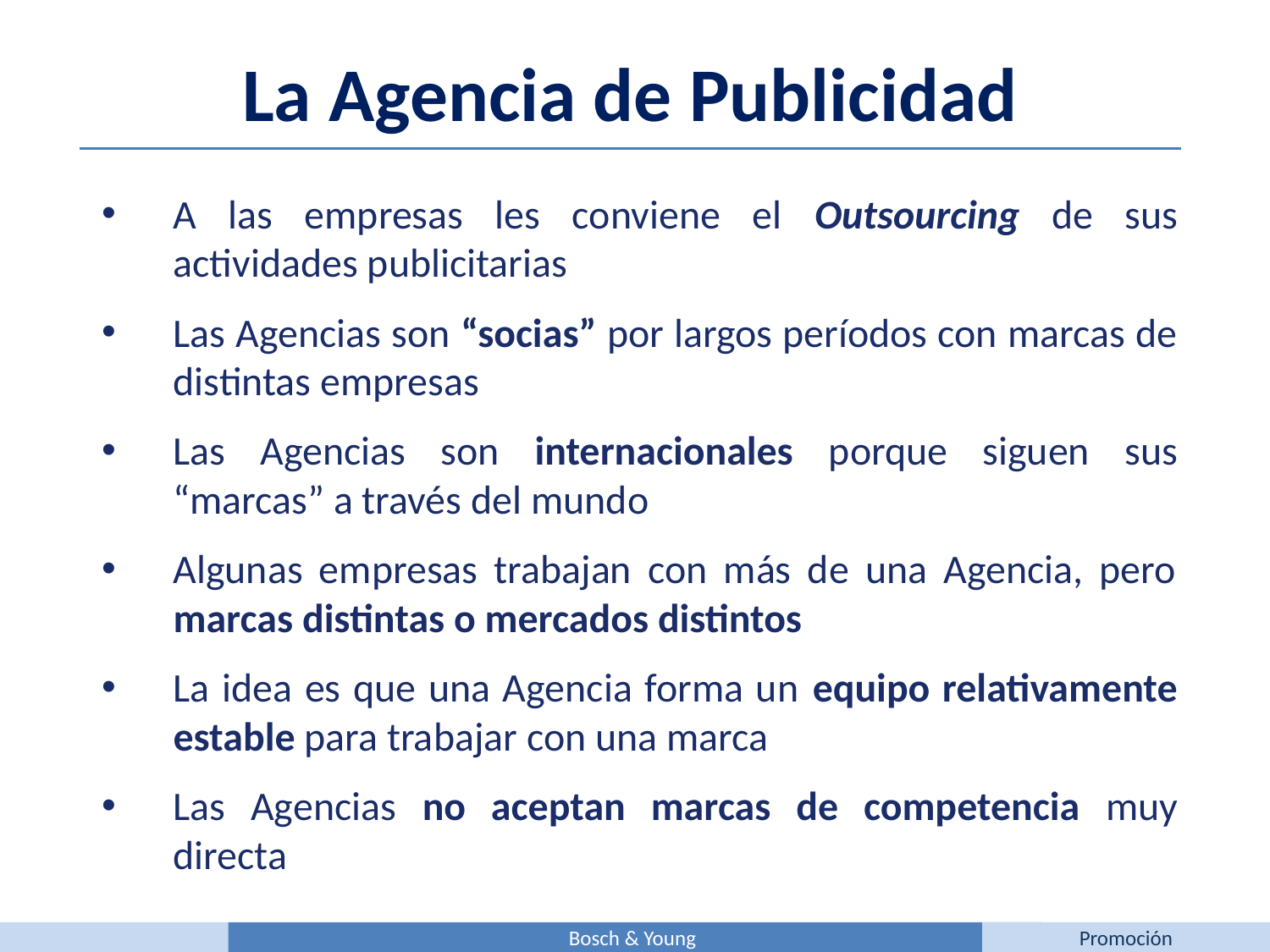

La Agencia de Publicidad
A las empresas les conviene el Outsourcing de sus actividades publicitarias

Las Agencias son “socias” por largos períodos con marcas de distintas empresas

Las Agencias son internacionales porque siguen sus “marcas” a través del mundo

Algunas empresas trabajan con más de una Agencia, pero marcas distintas o mercados distintos

La idea es que una Agencia forma un equipo relativamente estable para trabajar con una marca

Las Agencias no aceptan marcas de competencia muy directa

Bosch & Young
Promoción